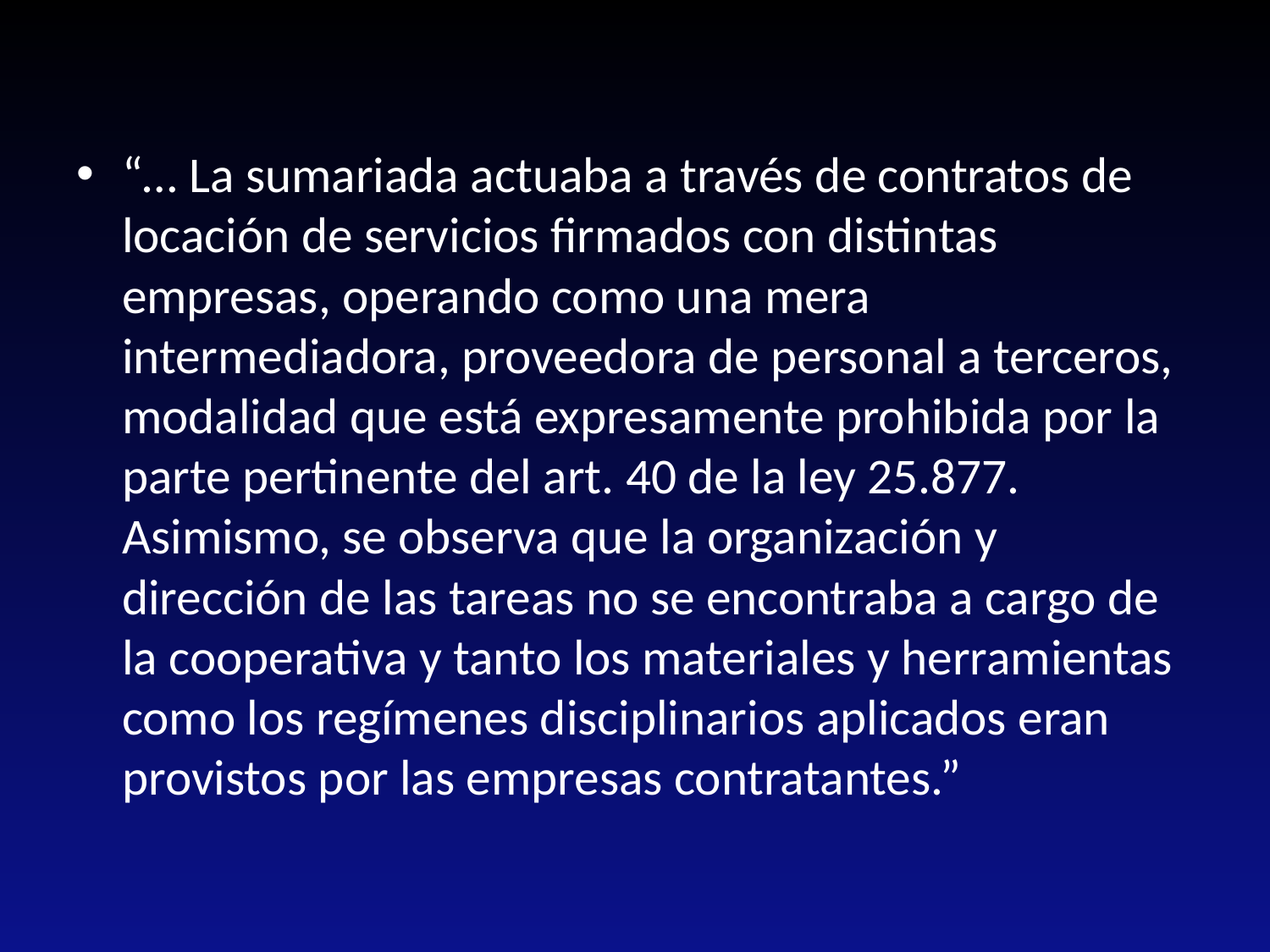

“… La sumariada actuaba a través de contratos de locación de servicios firmados con distintas empresas, operando como una mera intermediadora, proveedora de personal a terceros, modalidad que está expresamente prohibida por la parte pertinente del art. 40 de la ley 25.877. Asimismo, se observa que la organización y dirección de las tareas no se encontraba a cargo de la cooperativa y tanto los materiales y herramientas como los regímenes disciplinarios aplicados eran provistos por las empresas contratantes.”